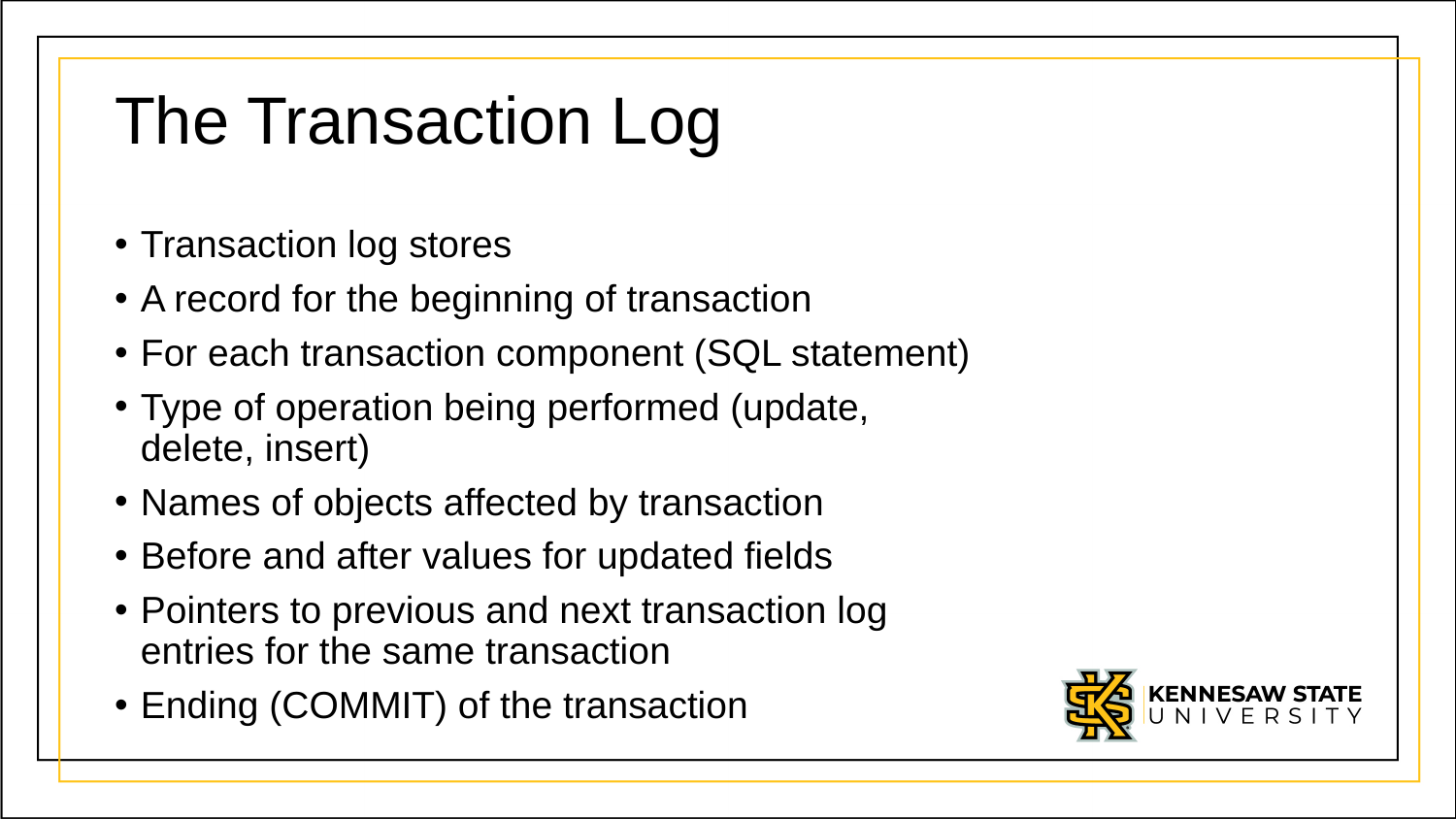

# The Transaction Log
Transaction log stores
A record for the beginning of transaction
For each transaction component (SQL statement)
Type of operation being performed (update,
delete, insert)
Names of objects affected by transaction
Before and after values for updated fields
Pointers to previous and next transaction log
entries for the same transaction
Ending (COMMIT) of the transaction